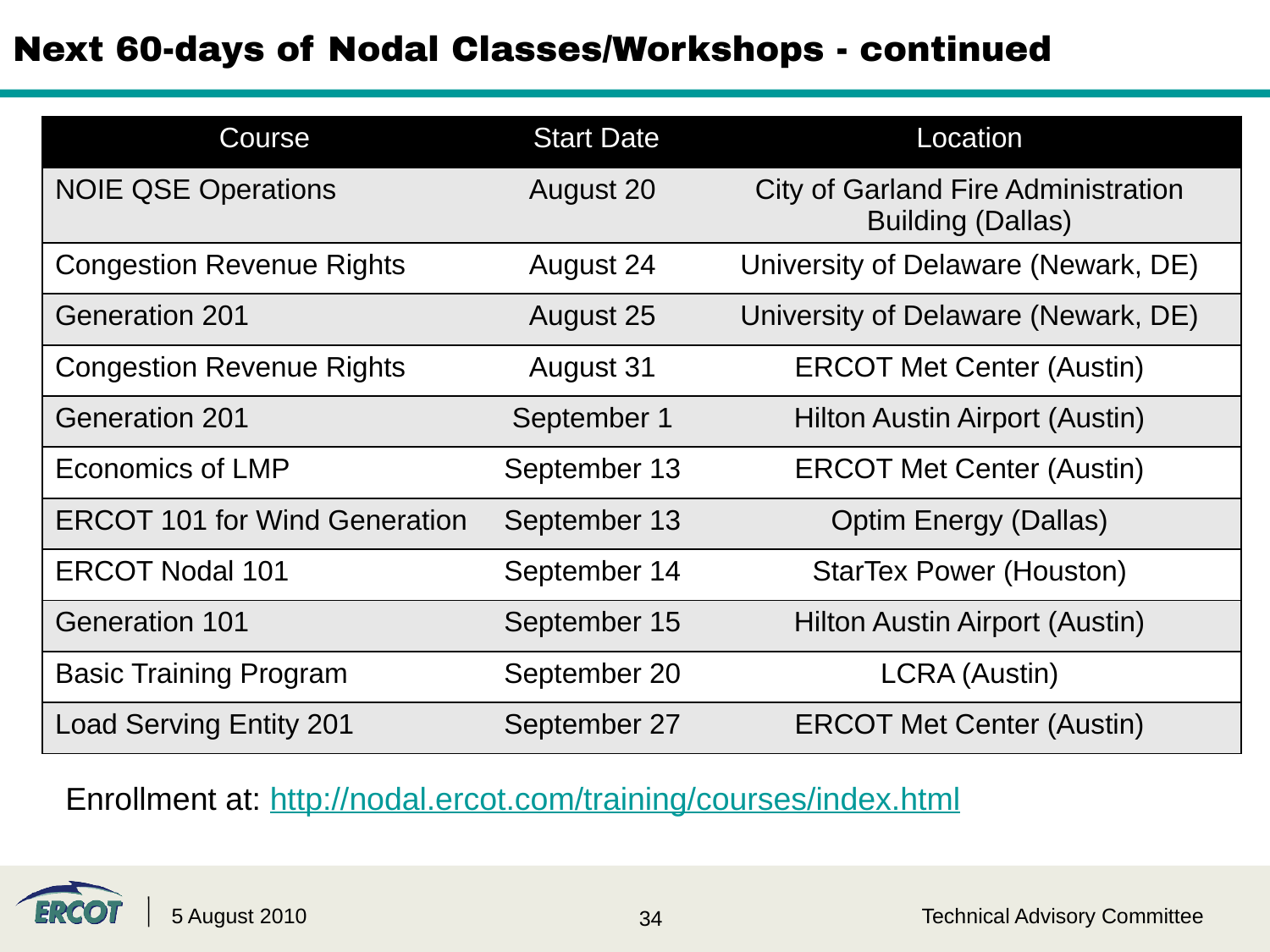

# Next 60-days of Nodal Classes/Workshops - continued
| Course | Start Date | Location |
| --- | --- | --- |
| NOIE QSE Operations | August 20 | City of Garland Fire Administration Building (Dallas) |
| Congestion Revenue Rights | August 24 | University of Delaware (Newark, DE) |
| Generation 201 | August 25 | University of Delaware (Newark, DE) |
| Congestion Revenue Rights | August 31 | ERCOT Met Center (Austin) |
| Generation 201 | September 1 | Hilton Austin Airport (Austin) |
| Economics of LMP | September 13 | ERCOT Met Center (Austin) |
| ERCOT 101 for Wind Generation | September 13 | Optim Energy (Dallas) |
| ERCOT Nodal 101 | September 14 | StarTex Power (Houston) |
| Generation 101 | September 15 | Hilton Austin Airport (Austin) |
| Basic Training Program | September 20 | LCRA (Austin) |
| Load Serving Entity 201 | September 27 | ERCOT Met Center (Austin) |
Enrollment at: http://nodal.ercot.com/training/courses/index.html
5 August 2010
Technical Advisory Committee